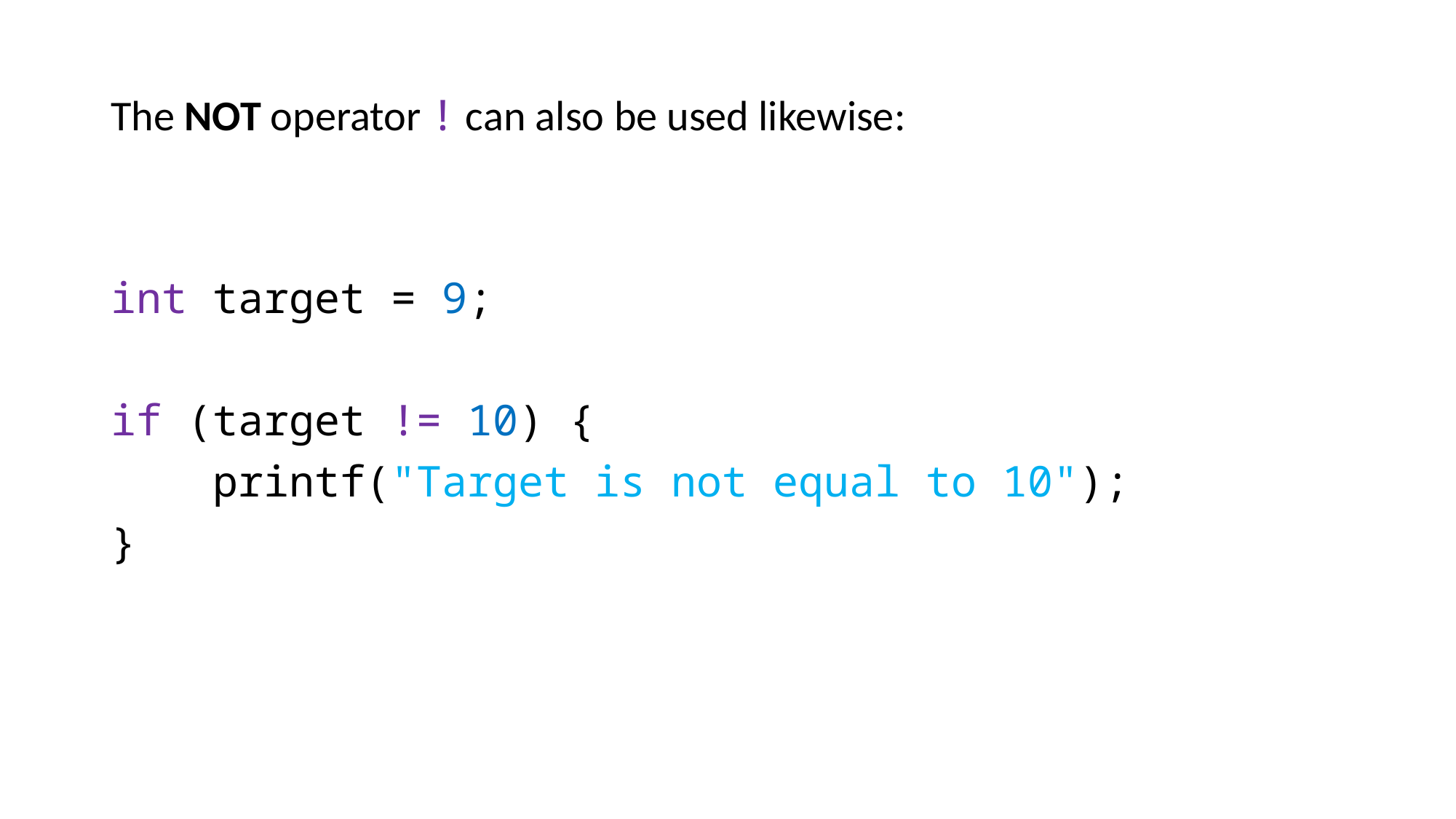

The NOT operator ! can also be used likewise:

int target = 9;

if (target != 10) {
    printf("Target is not equal to 10");
}